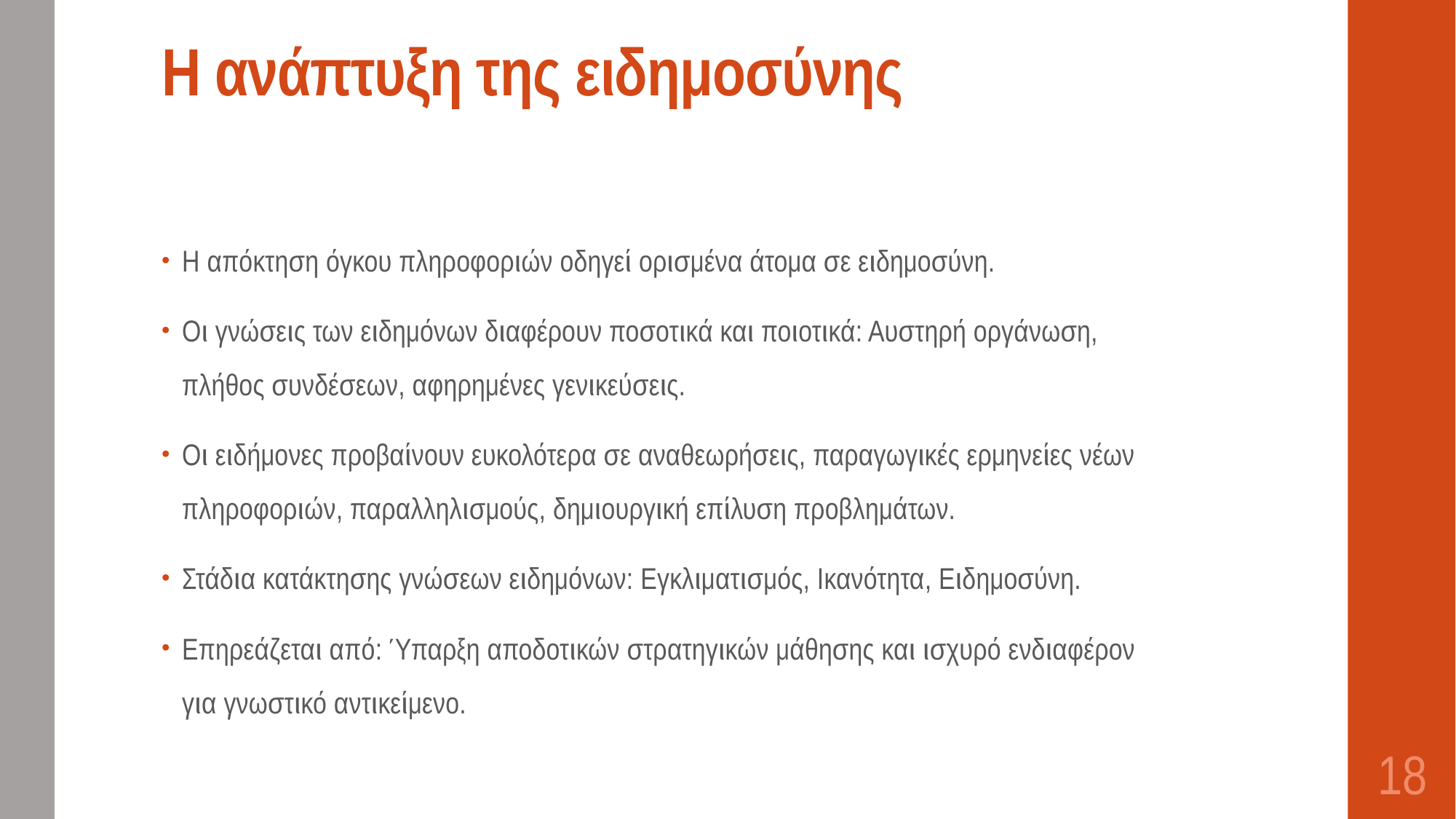

# Η ανάπτυξη της ειδημοσύνης
Η απόκτηση όγκου πληροφοριών οδηγεί ορισμένα άτομα σε ειδημοσύνη.
Οι γνώσεις των ειδημόνων διαφέρουν ποσοτικά και ποιοτικά: Αυστηρή οργάνωση, πλήθος συνδέσεων, αφηρημένες γενικεύσεις.
Οι ειδήμονες προβαίνουν ευκολότερα σε αναθεωρήσεις, παραγωγικές ερμηνείες νέων πληροφοριών, παραλληλισμούς, δημιουργική επίλυση προβλημάτων.
Στάδια κατάκτησης γνώσεων ειδημόνων: Εγκλιματισμός, Ικανότητα, Ειδημοσύνη.
Επηρεάζεται από: Ύπαρξη αποδοτικών στρατηγικών μάθησης και ισχυρό ενδιαφέρον για γνωστικό αντικείμενο.
18